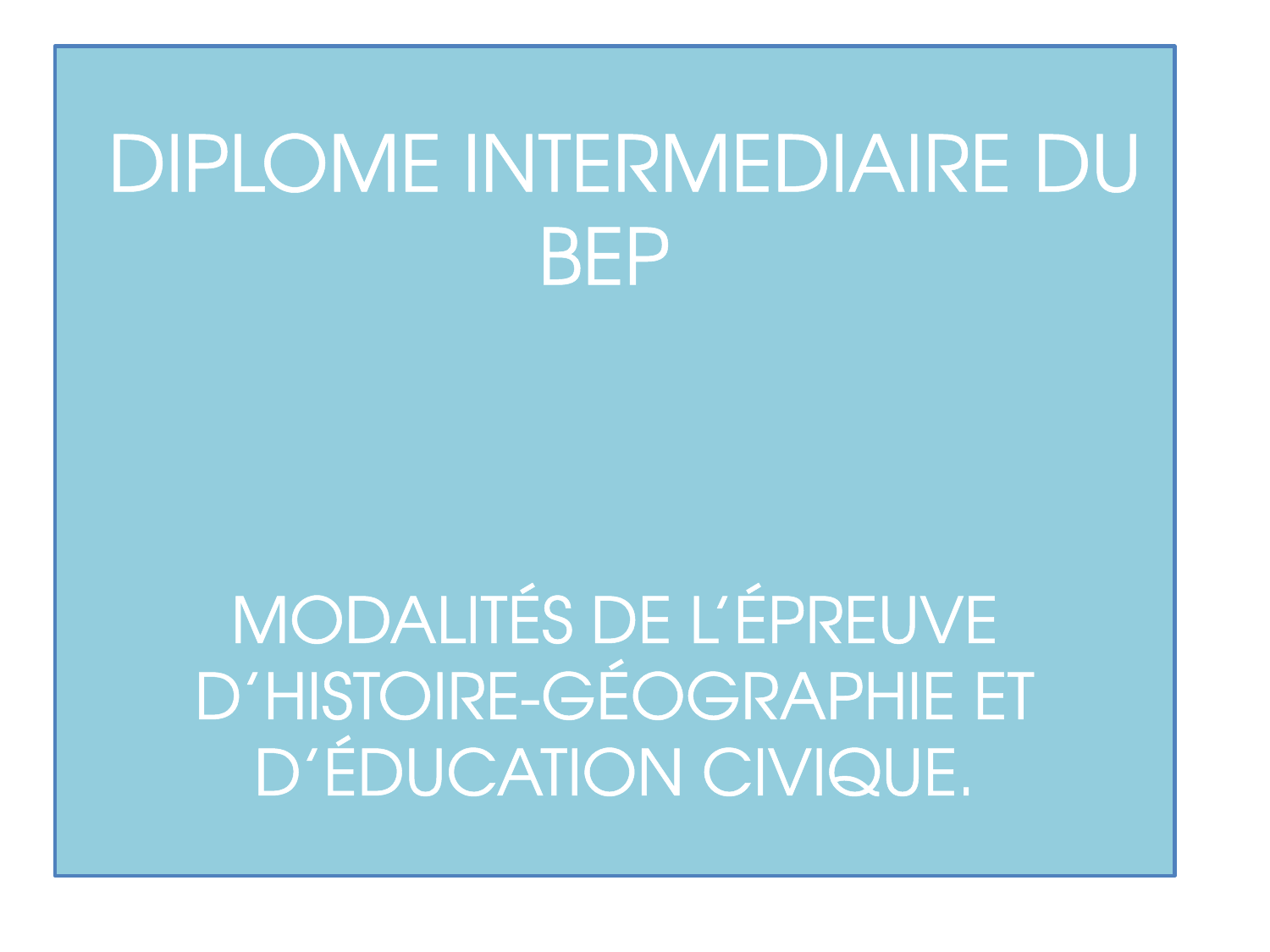

# DIPLOME INTERMEDIAIRE DU BEP MODALITÉS DE L’ÉPREUVE D’HISTOIRE-GÉOGRAPHIE ET D’ÉDUCATION CIVIQUE.